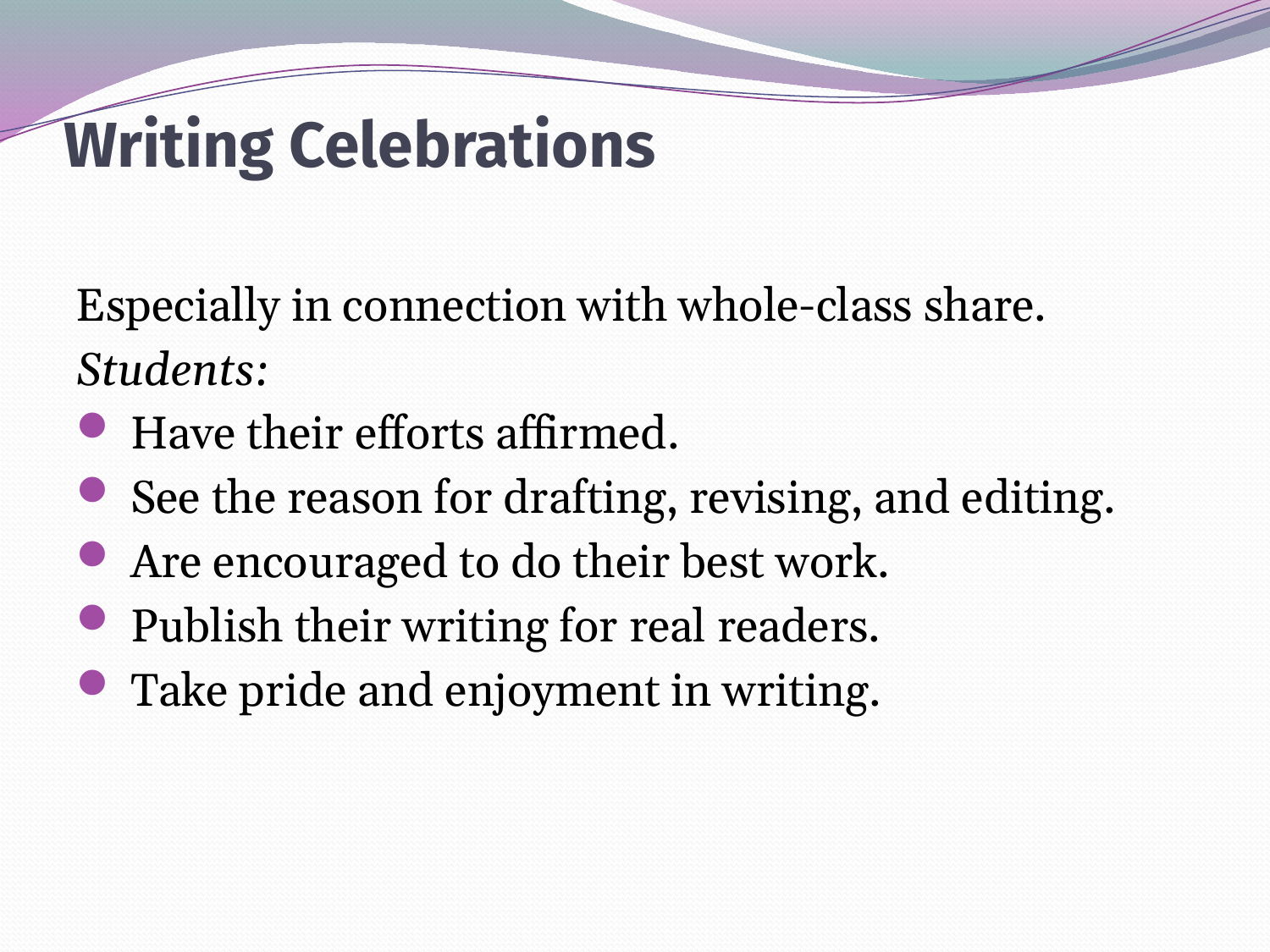

# Writing Celebrations
Especially in connection with whole-class share.
Students:
 Have their efforts affirmed.
 See the reason for drafting, revising, and editing.
 Are encouraged to do their best work.
 Publish their writing for real readers.
 Take pride and enjoyment in writing.